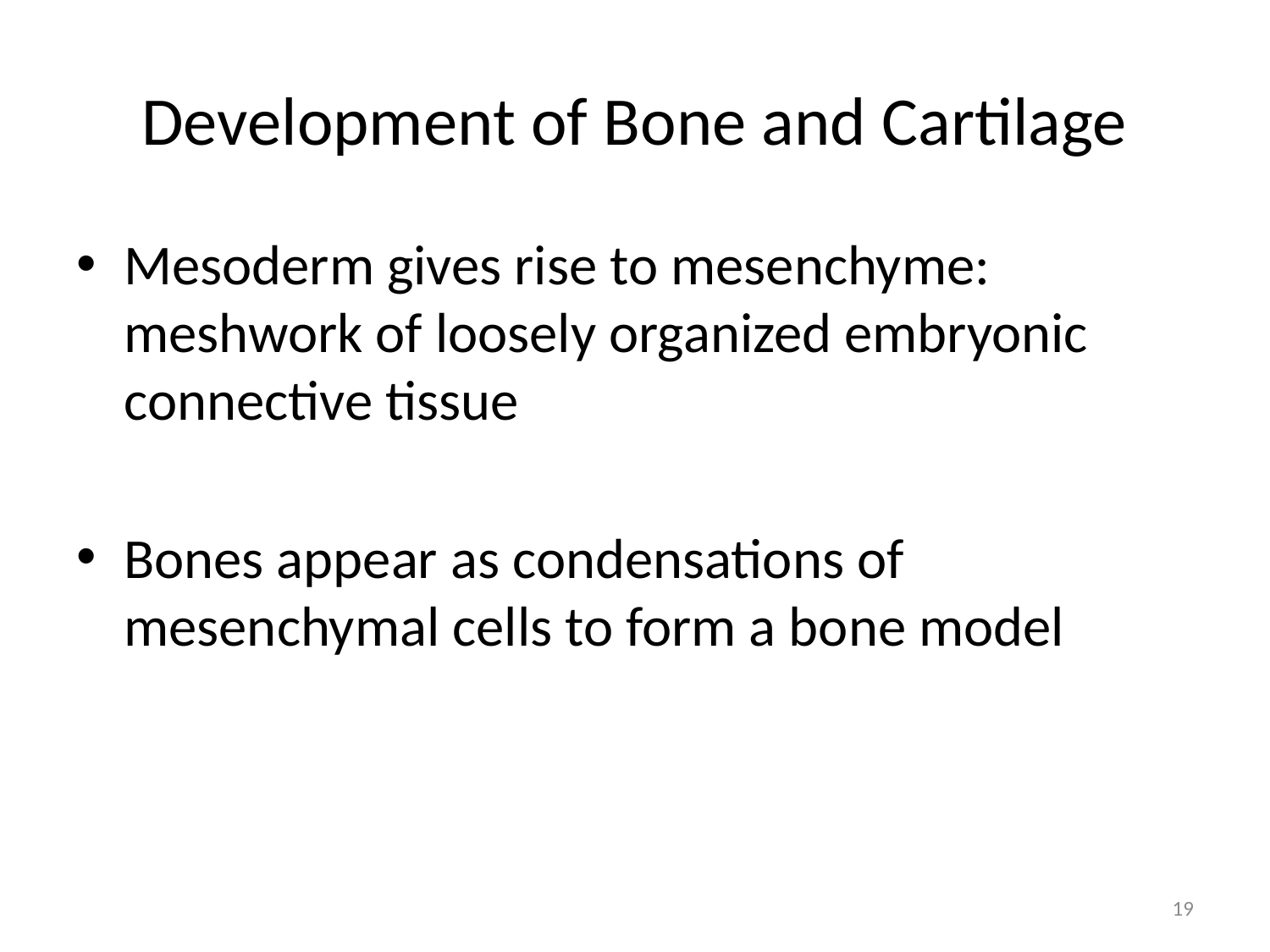

# Development of Bone and Cartilage
Mesoderm gives rise to mesenchyme: meshwork of loosely organized embryonic connective tissue

Bones appear as condensations of mesenchymal cells to form a bone model

19